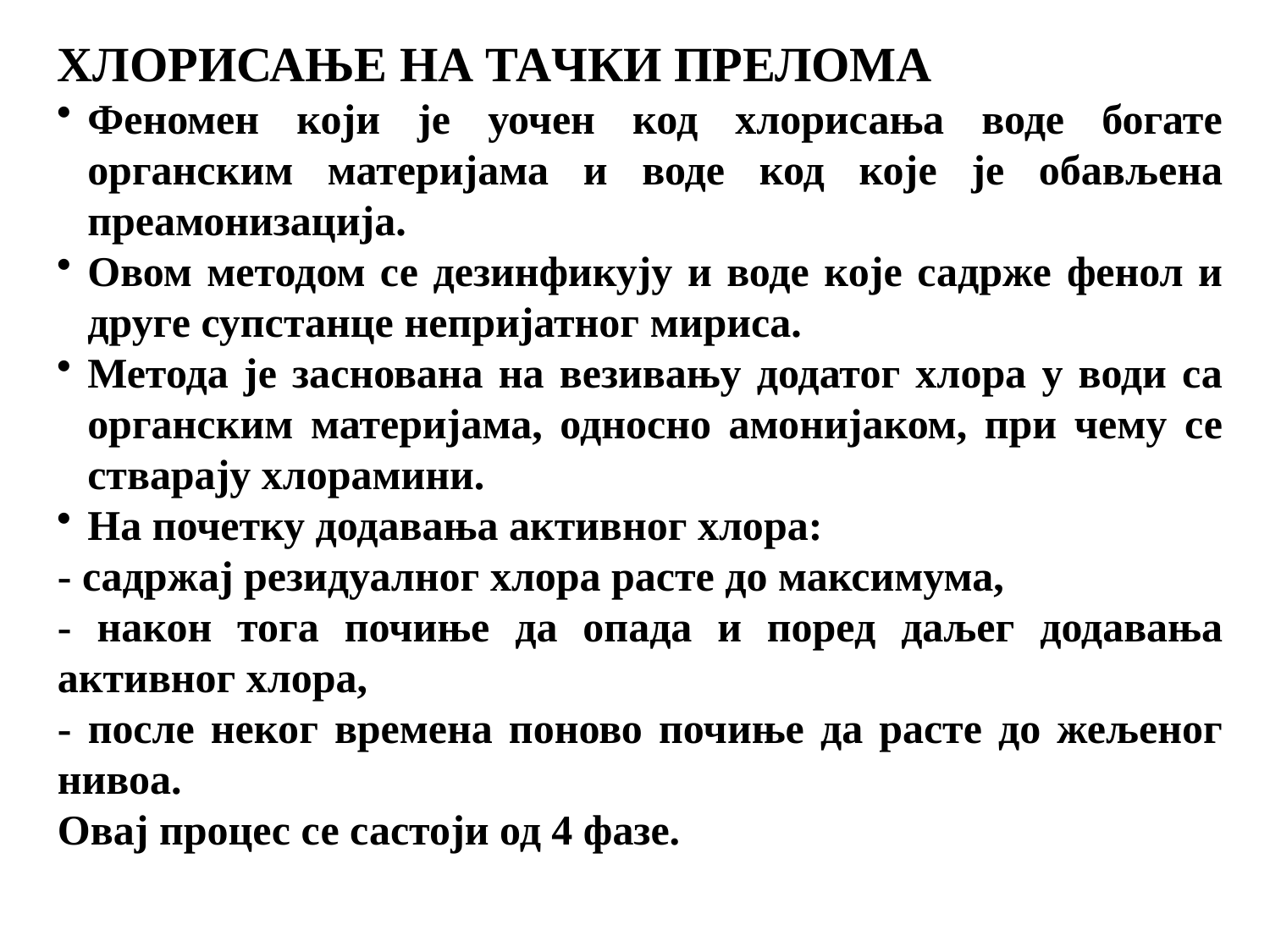

ХЛОРИСАЊЕ НА ТАЧКИ ПРЕЛОМА
Феномен који је уочен код хлорисања воде богате органским материјама и воде код које је обављена преамонизација.
Овом методом се дезинфикују и воде које садрже фенол и друге супстанце непријатног мириса.
Метода је заснована на везивању додатог хлора у води са органским материјама, односно амонијаком, при чему се стварају хлорамини.
На почетку додавања активног хлора:
- садржај резидуалног хлора расте до максимума,
- након тога почиње да опада и поред даљег додавања активног хлора,
- после неког времена поново почиње да расте до жељеног нивоа.
Овај процес се састоји од 4 фазе.